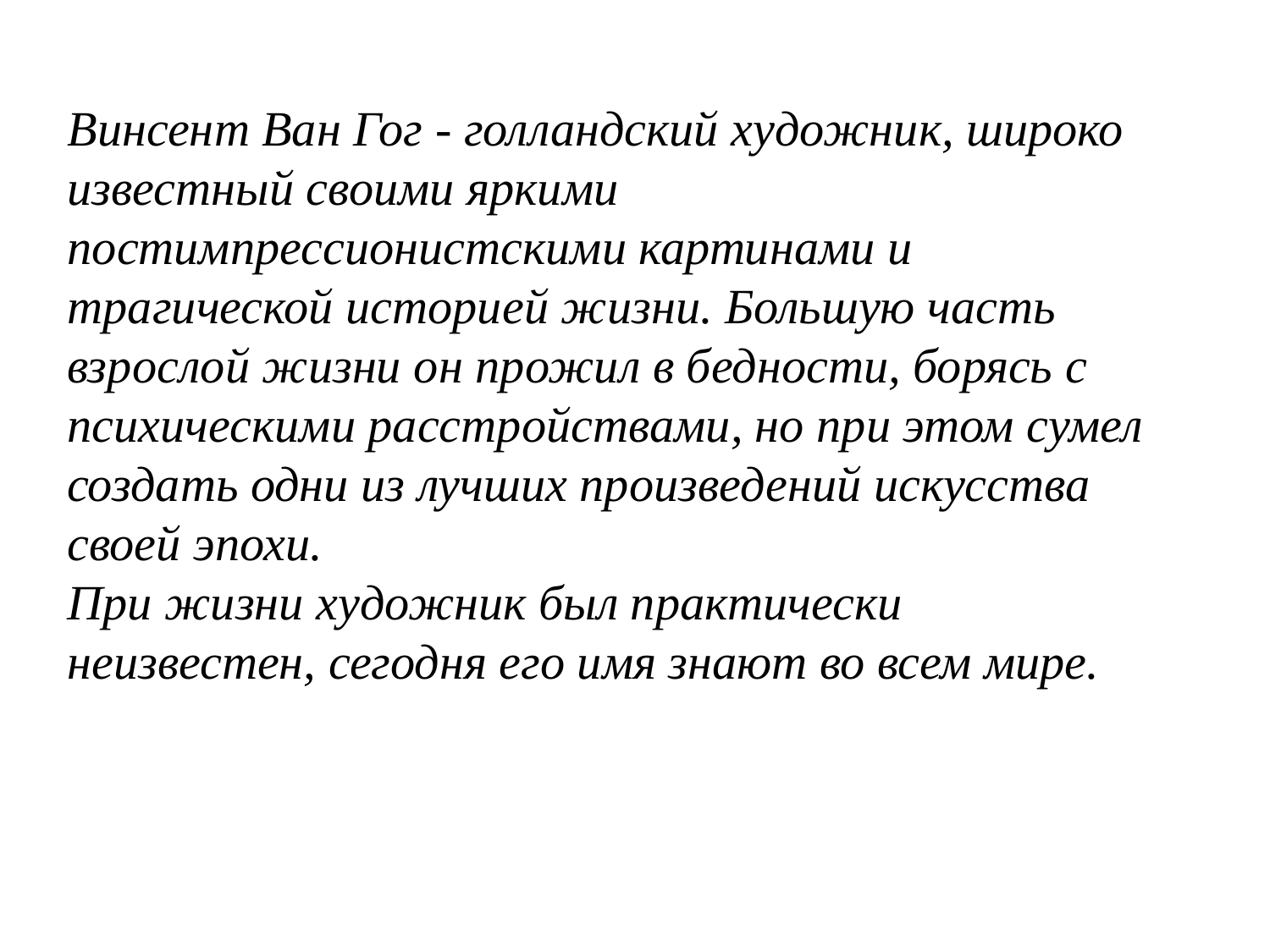

Винсент Ван Гог - голландский художник, широко известный своими яркими постимпрессионистскими картинами и трагической историей жизни. Большую часть взрослой жизни он прожил в бедности, борясь с психическими расстройствами, но при этом сумел создать одни из лучших произведений искусства своей эпохи.
При жизни художник был практически неизвестен, сегодня его имя знают во всем мире.